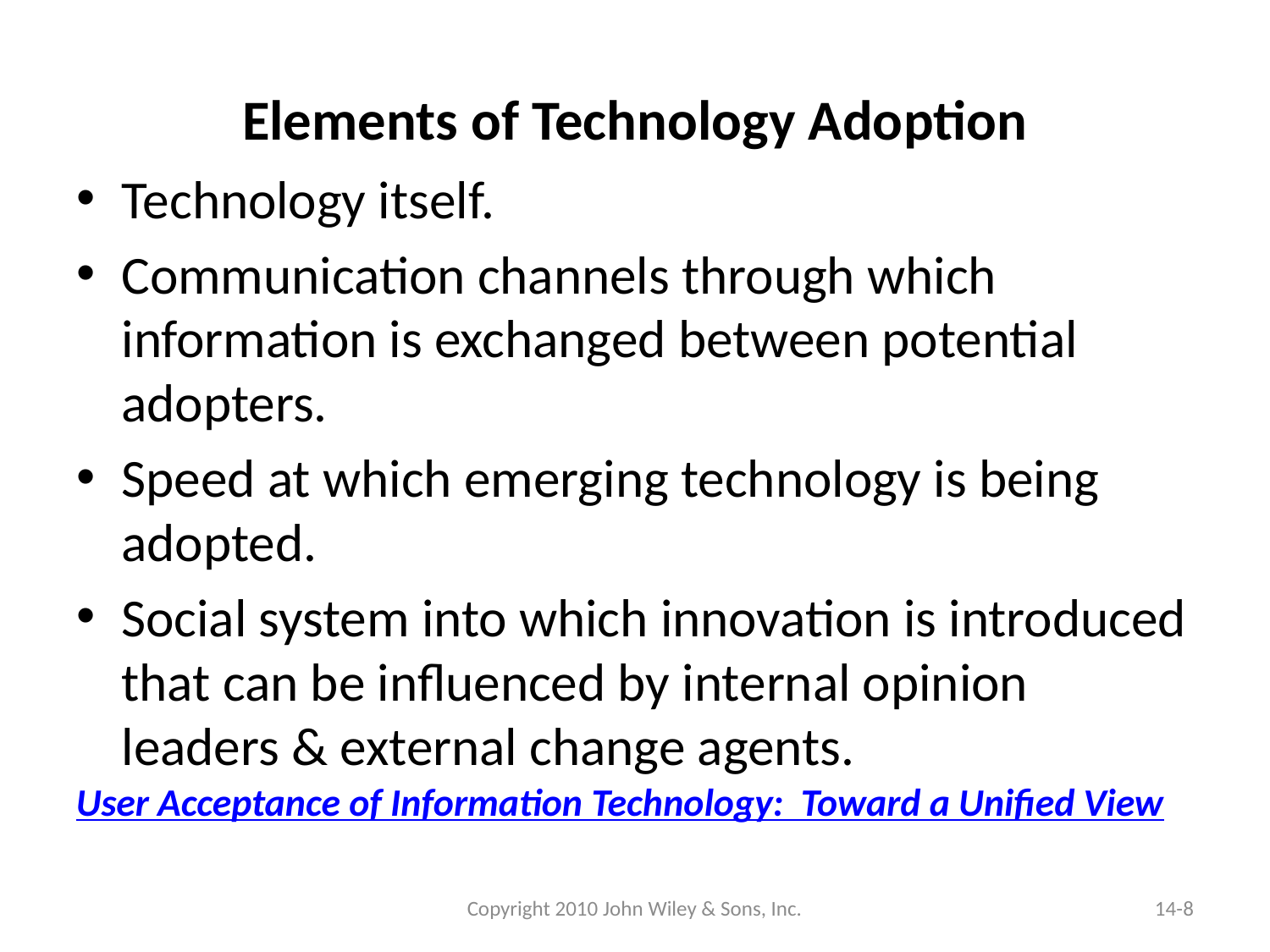

# Elements of Technology Adoption
Technology itself.
Communication channels through which information is exchanged between potential adopters.
Speed at which emerging technology is being adopted.
Social system into which innovation is introduced that can be influenced by internal opinion leaders & external change agents.

User Acceptance of Information Technology:  Toward a Unified View
Copyright 2010 John Wiley & Sons, Inc.
14-8